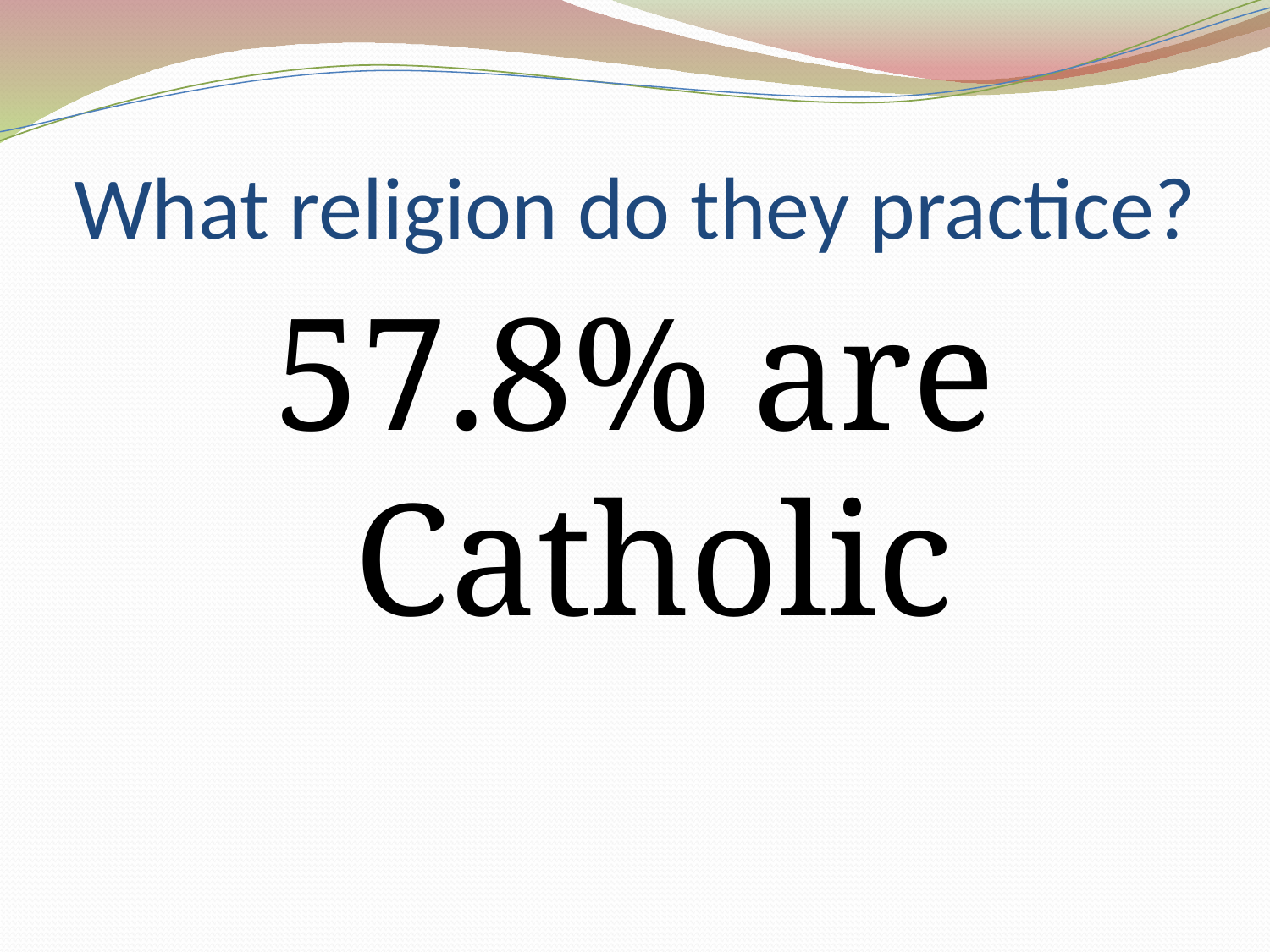

# What religion do they practice?
57.8% are Catholic